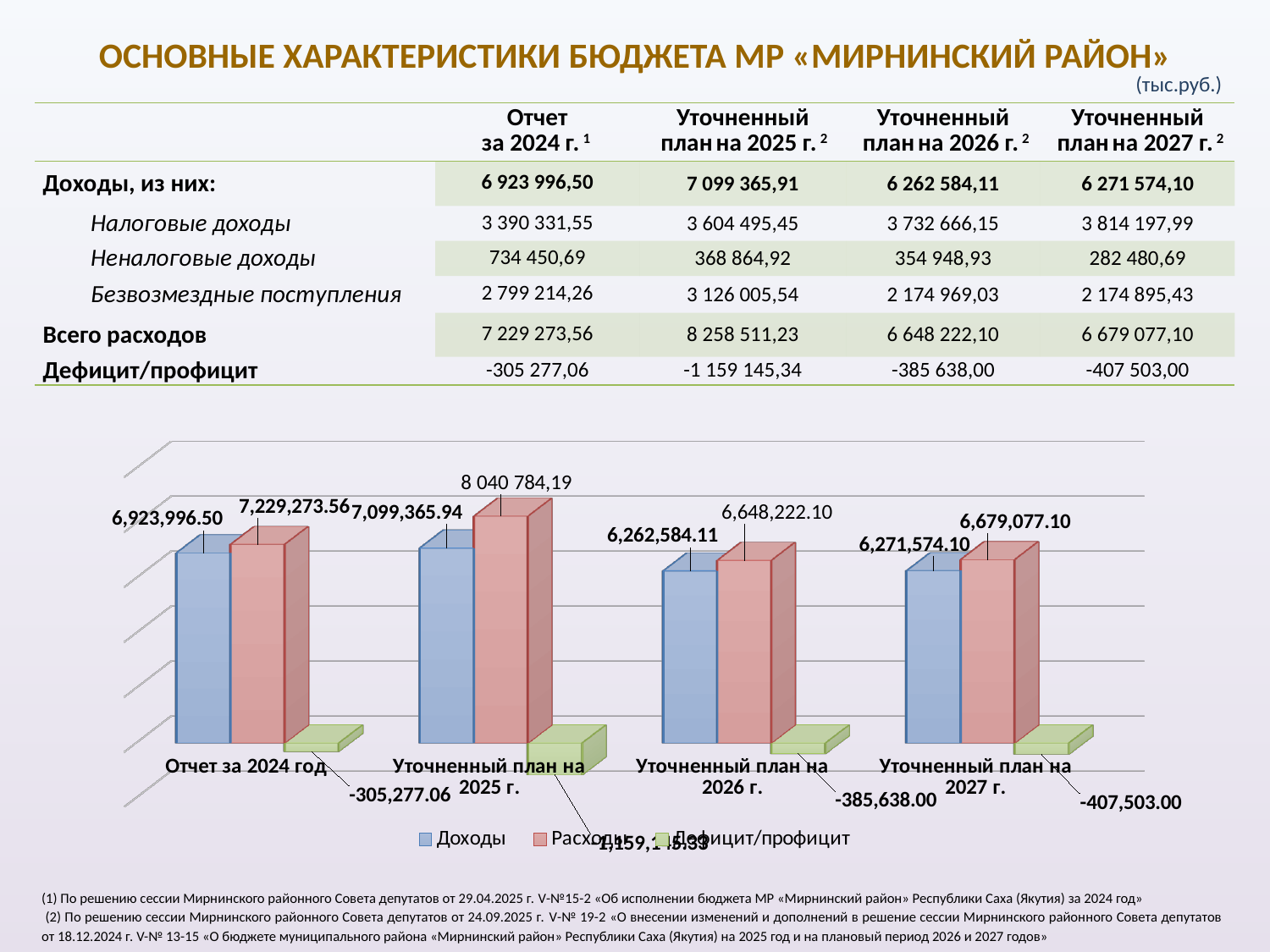

# ОСНОВНЫЕ ХАРАКТЕРИСТИКИ БЮДЖЕТА МР «МИРНИНСКИЙ РАЙОН»
(тыс.руб.)
|  | Отчет за 2024 г. 1 | Уточненный план на 2025 г. 2 | Уточненный план на 2026 г. 2 | Уточненный план на 2027 г. 2 |
| --- | --- | --- | --- | --- |
| Доходы, из них: | 6 923 996,50 | 7 099 365,91 | 6 262 584,11 | 6 271 574,10 |
| Налоговые доходы | 3 390 331,55 | 3 604 495,45 | 3 732 666,15 | 3 814 197,99 |
| Неналоговые доходы | 734 450,69 | 368 864,92 | 354 948,93 | 282 480,69 |
| Безвозмездные поступления | 2 799 214,26 | 3 126 005,54 | 2 174 969,03 | 2 174 895,43 |
| Всего расходов | 7 229 273,56 | 8 258 511,23 | 6 648 222,10 | 6 679 077,10 |
| Дефицит/профицит | -305 277,06 | -1 159 145,34 | -385 638,00 | -407 503,00 |

[unsupported chart]

(1) По решению сессии Мирнинского районного Совета депутатов от 29.04.2025 г. V-№15-2 «Об исполнении бюджета МР «Мирнинский район» Республики Саха (Якутия) за 2024 год»
 (2) По решению сессии Мирнинского районного Совета депутатов от 24.09.2025 г. V-№ 19-2 «О внесении изменений и дополнений в решение сессии Мирнинского районного Совета депутатов от 18.12.2024 г. V-№ 13-15 «О бюджете муниципального района «Мирнинский район» Республики Саха (Якутия) на 2025 год и на плановый период 2026 и 2027 годов»